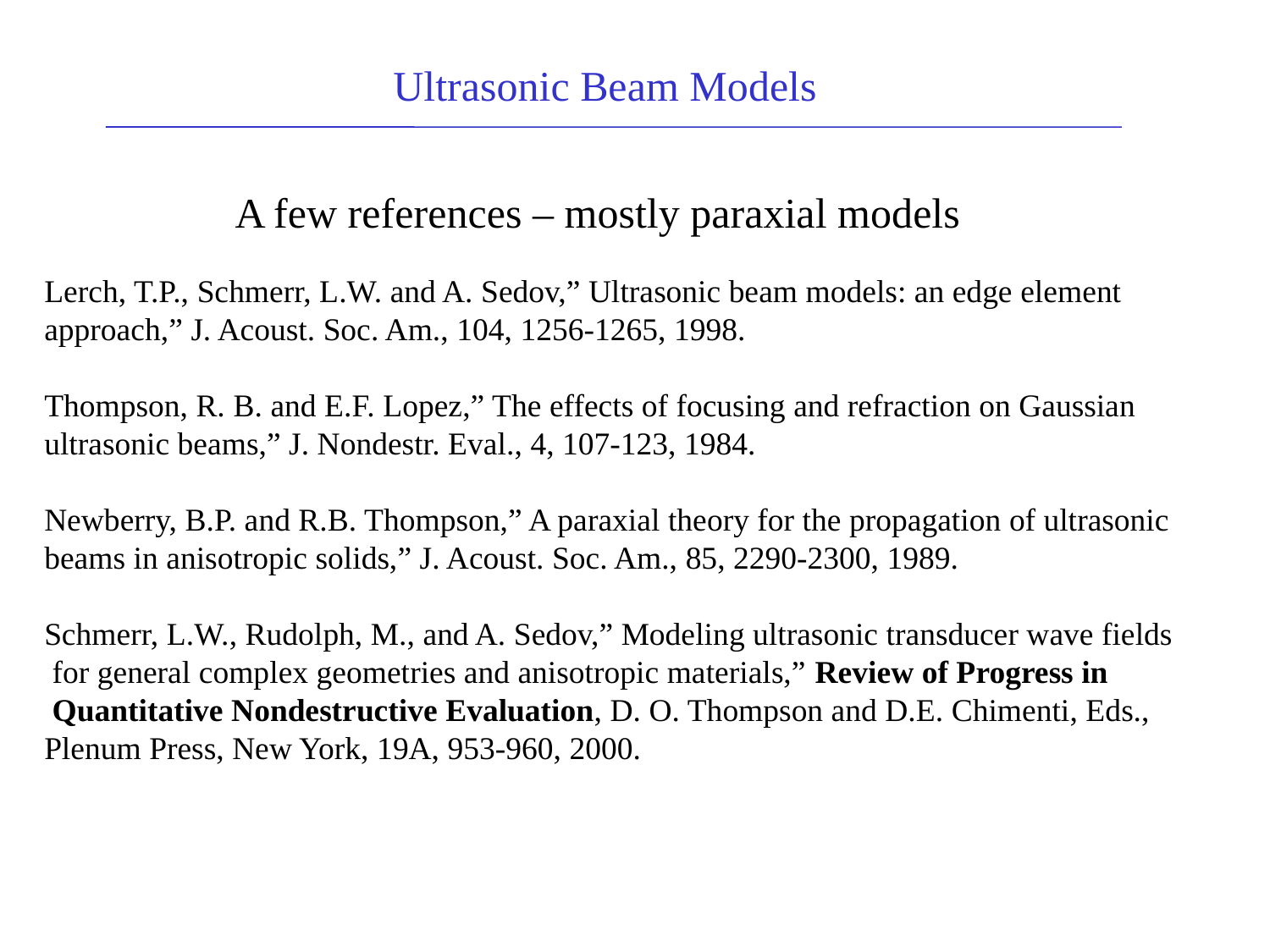

Ultrasonic Beam Models

A few references – mostly paraxial models
Lerch, T.P., Schmerr, L.W. and A. Sedov,” Ultrasonic beam models: an edge element
approach,” J. Acoust. Soc. Am., 104, 1256-1265, 1998.

Thompson, R. B. and E.F. Lopez,” The effects of focusing and refraction on Gaussian ultrasonic beams,” J. Nondestr. Eval., 4, 107-123, 1984.

Newberry, B.P. and R.B. Thompson,” A paraxial theory for the propagation of ultrasonic beams in anisotropic solids,” J. Acoust. Soc. Am., 85, 2290-2300, 1989.

Schmerr, L.W., Rudolph, M., and A. Sedov,” Modeling ultrasonic transducer wave fields
 for general complex geometries and anisotropic materials,” Review of Progress in
 Quantitative Nondestructive Evaluation, D. O. Thompson and D.E. Chimenti, Eds., Plenum Press, New York, 19A, 953-960, 2000.